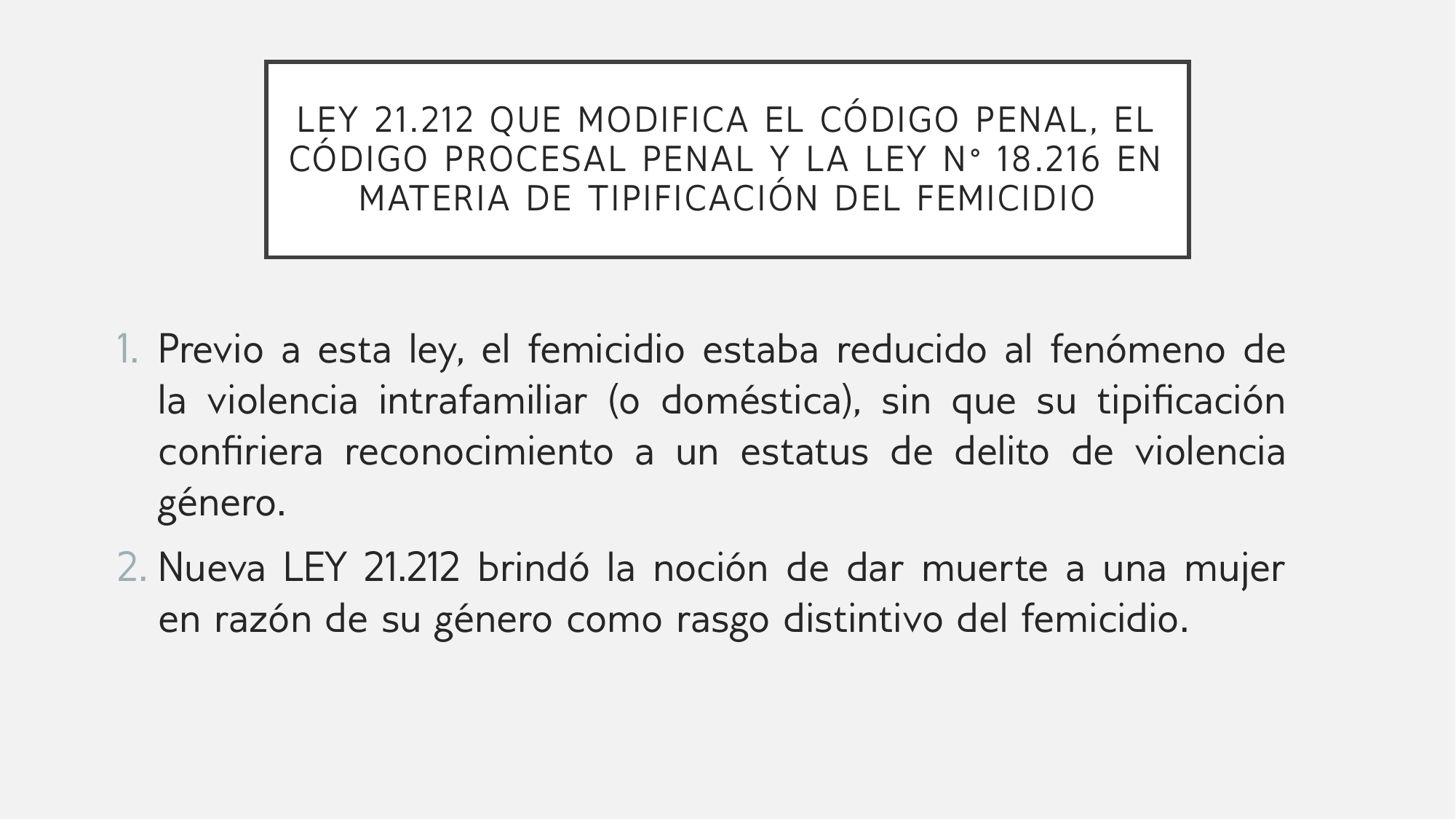

# LEY 21.212 que MODIFICA EL CÓDIGO PENAL, EL CÓDIGO PROCESAL PENAL Y LA LEY N° 18.216 EN MATERIA DE TIPIFICACIÓN DEL FEMICIDIO
Previo a esta ley, el femicidio estaba reducido al fenómeno de la violencia intrafamiliar (o doméstica), sin que su tipificación confiriera reconocimiento a un estatus de delito de violencia género.
Nueva LEY 21.212 brindó la noción de dar muerte a una mujer en razón de su género como rasgo distintivo del femicidio.